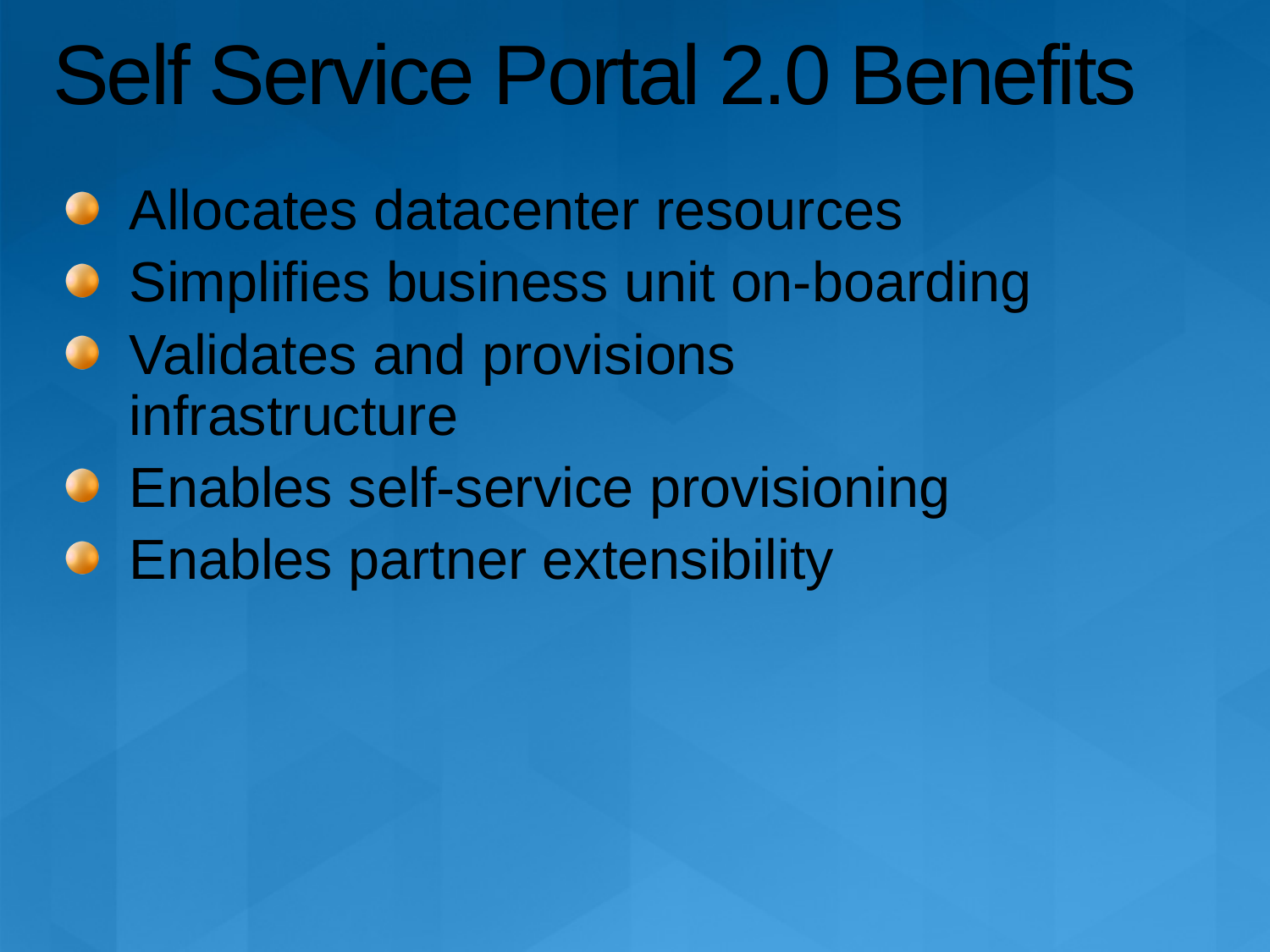

# Self Service Portal 2.0 Benefits
Allocates datacenter resources
Simplifies business unit on-boarding
Validates and provisions infrastructure
Enables self-service provisioning
Enables partner extensibility